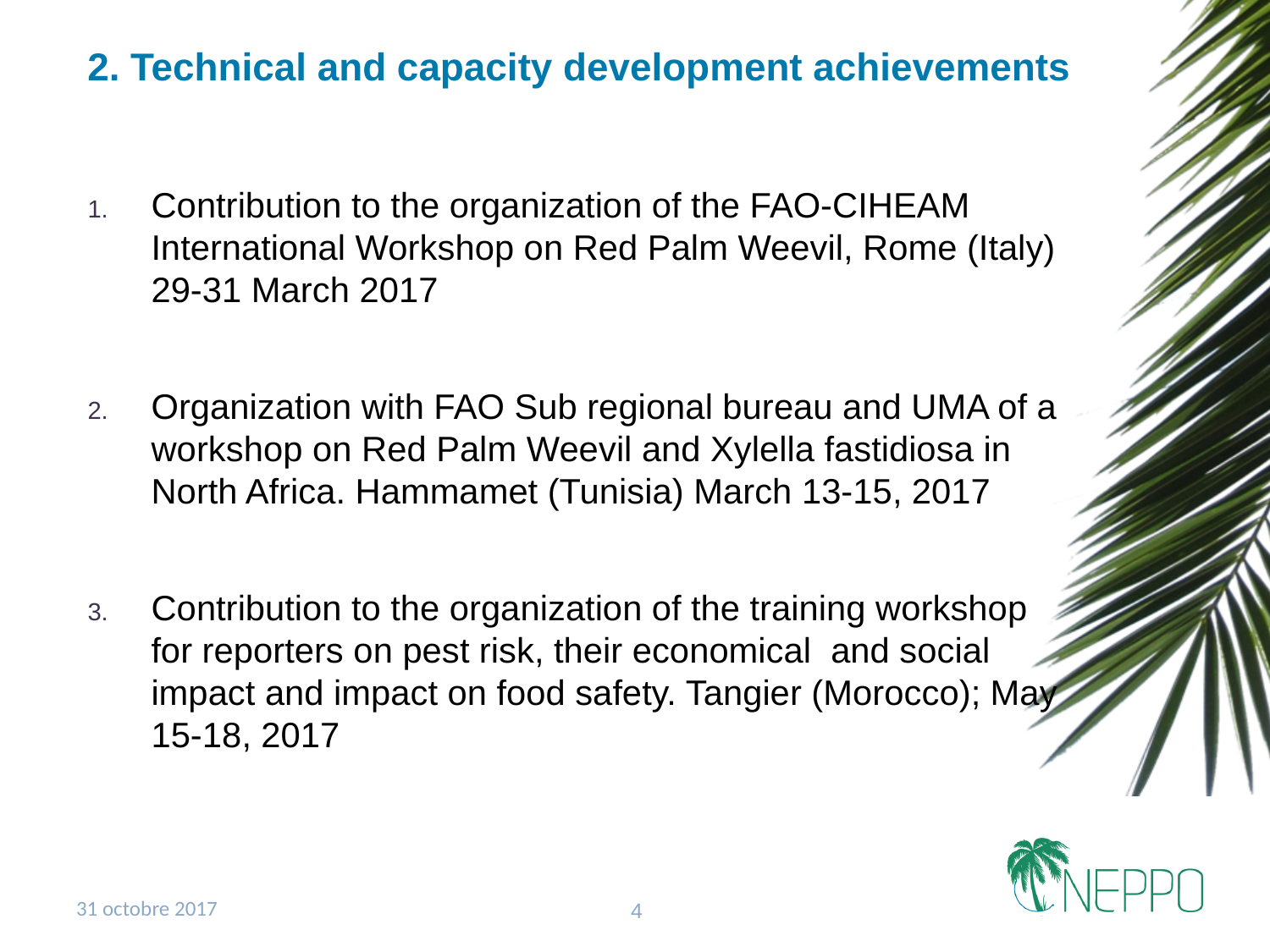

# 2. Technical and capacity development achievements
Contribution to the organization of the FAO-CIHEAM International Workshop on Red Palm Weevil, Rome (Italy) 29-31 March 2017

Organization with FAO Sub regional bureau and UMA of a workshop on Red Palm Weevil and Xylella fastidiosa in North Africa. Hammamet (Tunisia) March 13-15, 2017

Contribution to the organization of the training workshop for reporters on pest risk, their economical  and social impact and impact on food safety. Tangier (Morocco); May 15-18, 2017

31 octobre 2017
4